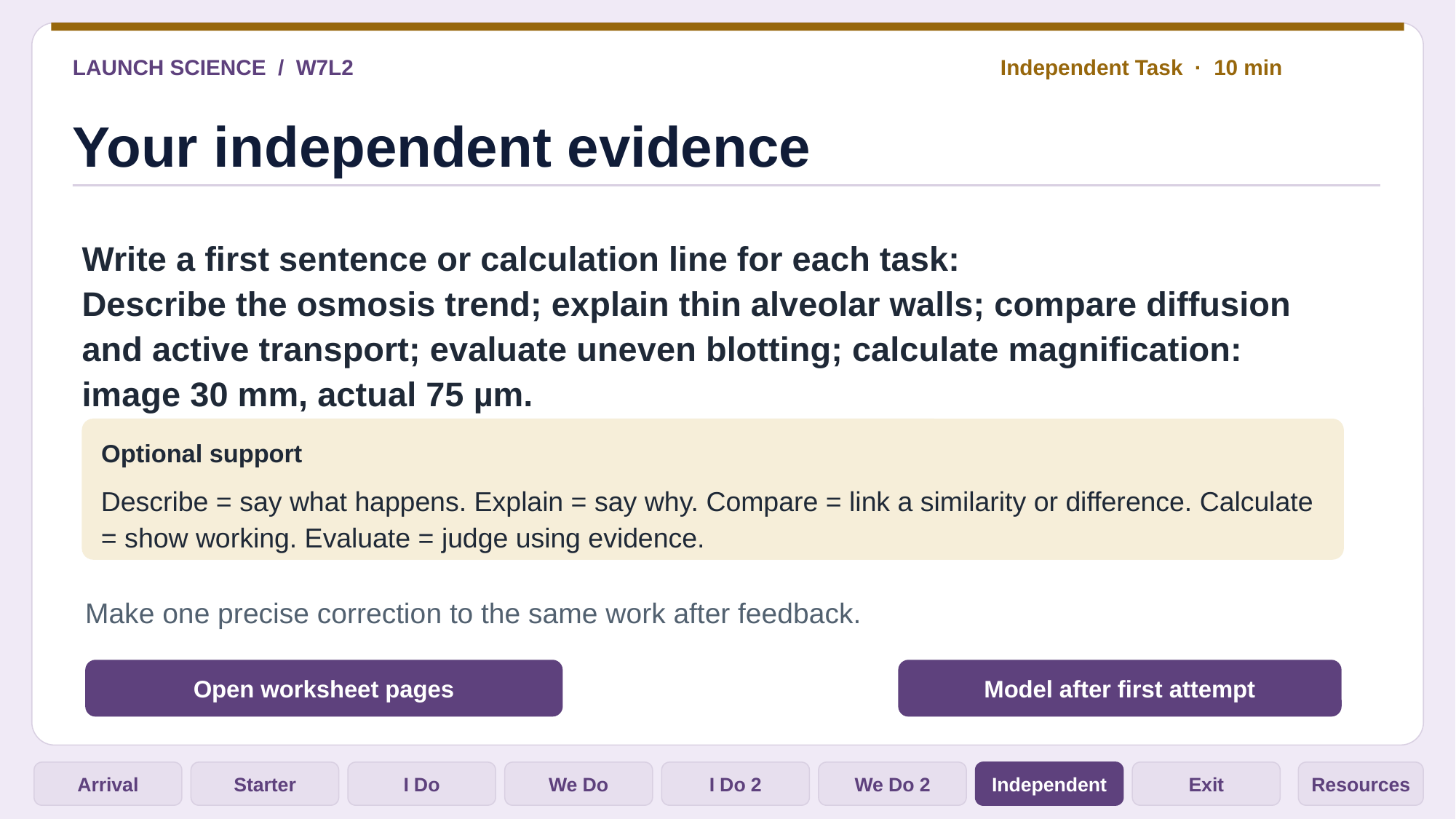

LAUNCH SCIENCE  /  W7L2
Independent Task  ·  10 min
Your independent evidence

Write a first sentence or calculation line for each task:
Describe the osmosis trend; explain thin alveolar walls; compare diffusion and active transport; evaluate uneven blotting; calculate magnification: image 30 mm, actual 75 µm.

Optional support
Describe = say what happens. Explain = say why. Compare = link a similarity or difference. Calculate = show working. Evaluate = judge using evidence.
Make one precise correction to the same work after feedback.
Open worksheet pages
Model after first attempt
Arrival
Starter
I Do
We Do
I Do 2
We Do 2
Independent
Exit
Resources